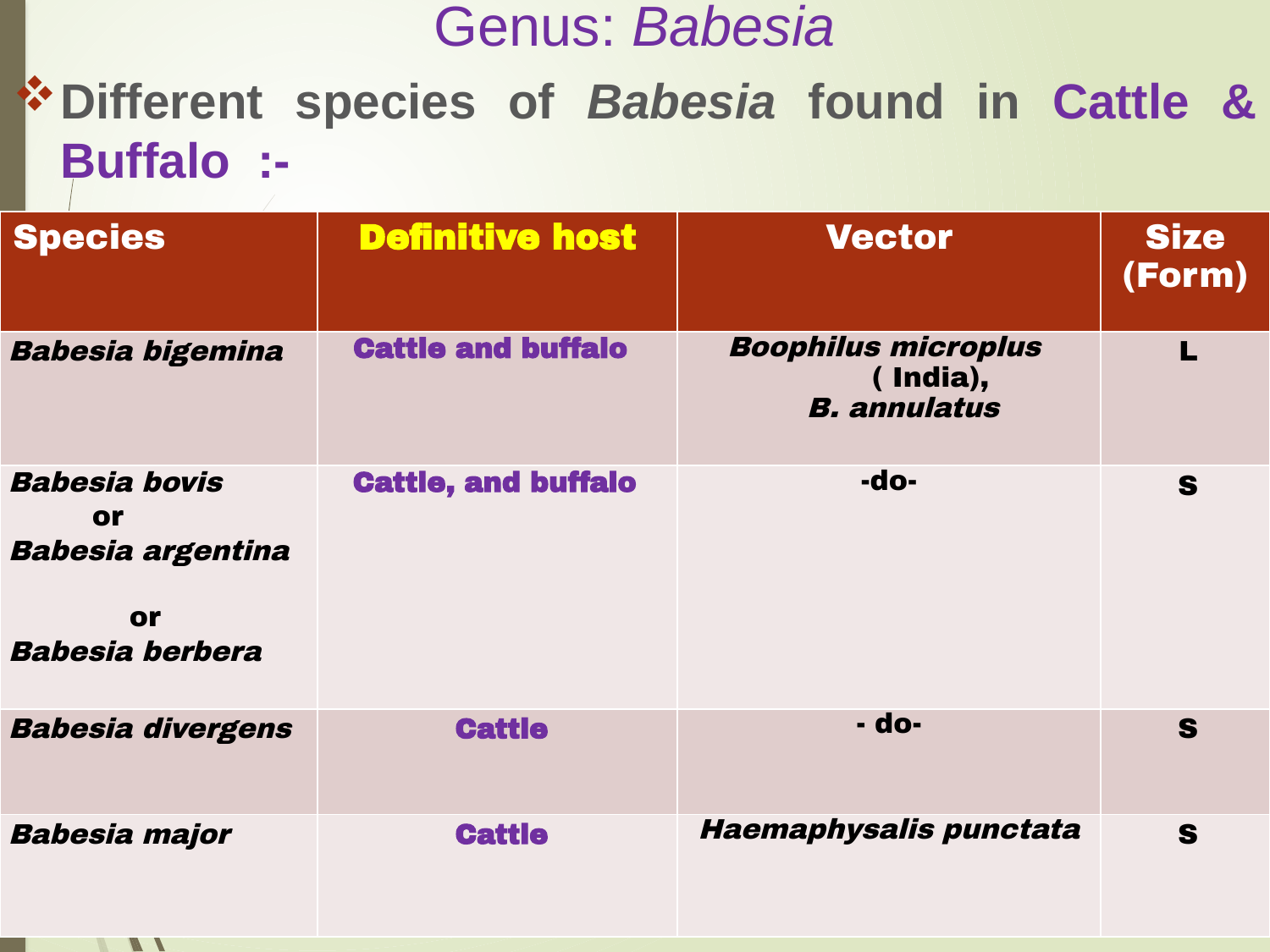

# Genus: Babesia
Different species of Babesia found in Cattle & Buffalo  :-

| Species | Definitive host | Vector | Size (Form) |
| --- | --- | --- | --- |
| Babesia bigemina | Cattle and buffalo | Boophilus microplus ( India), B. annulatus | L |
| Babesia bovis or Babesia argentina or Babesia berbera | Cattle, and buffalo | -do- | S |
| Babesia divergens | Cattle | - do- | S |
| Babesia major | Cattle | Haemaphysalis punctata | S |